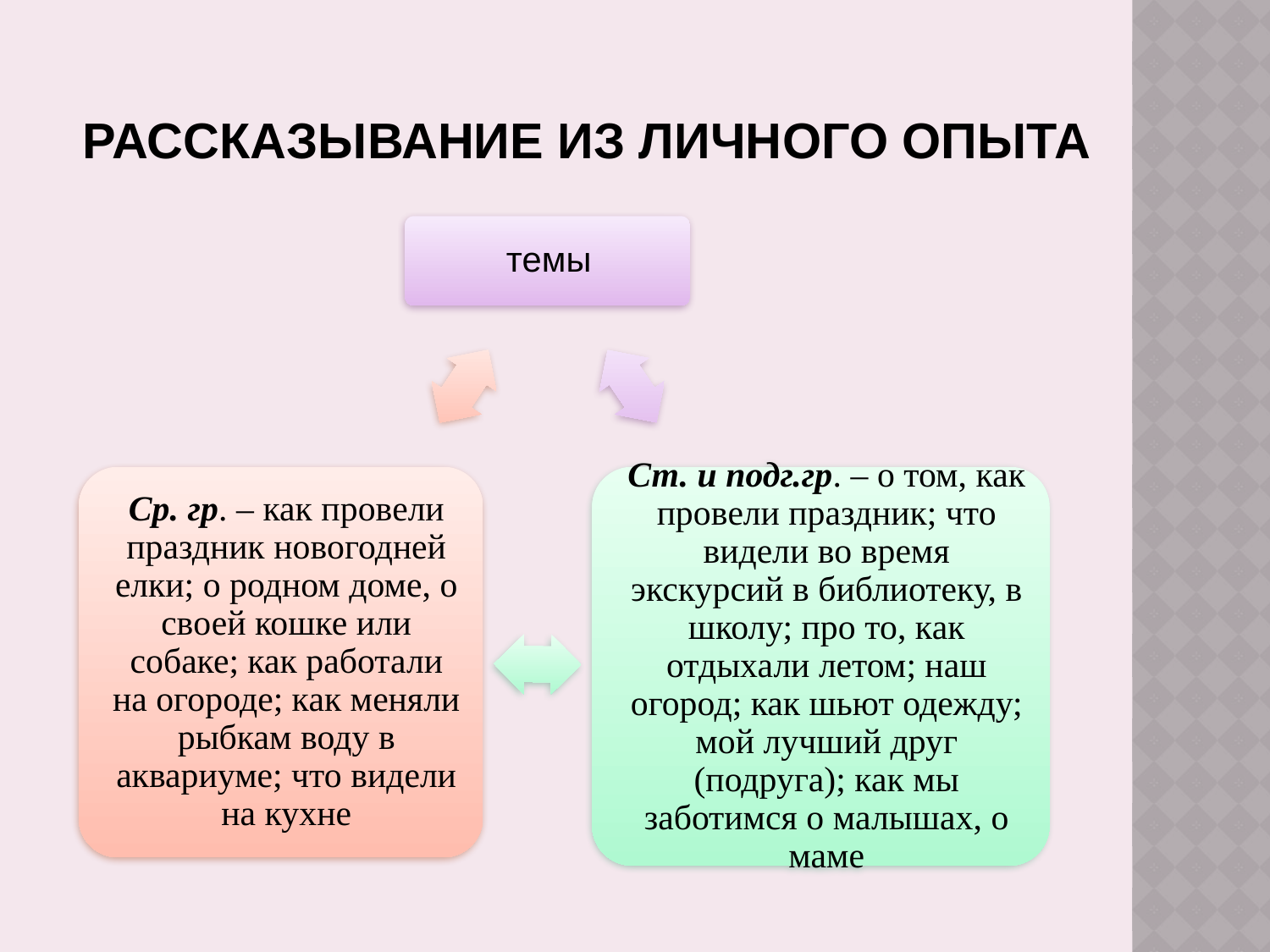

# Рассказывание из личного опыта
темы

Ст. и подг.гр. – о том, как провели праздник; что видели во время экскурсий в библиотеку, в школу; про то, как отдыхали летом; наш огород; как шьют одежду; мой лучший друг (подруга); как мы заботимся о малышах, о маме

Ср. гр. – как провели праздник новогодней елки; о родном доме, о своей кошке или собаке; как работали на огороде; как меняли рыбкам воду в аквариуме; что видели на кухне